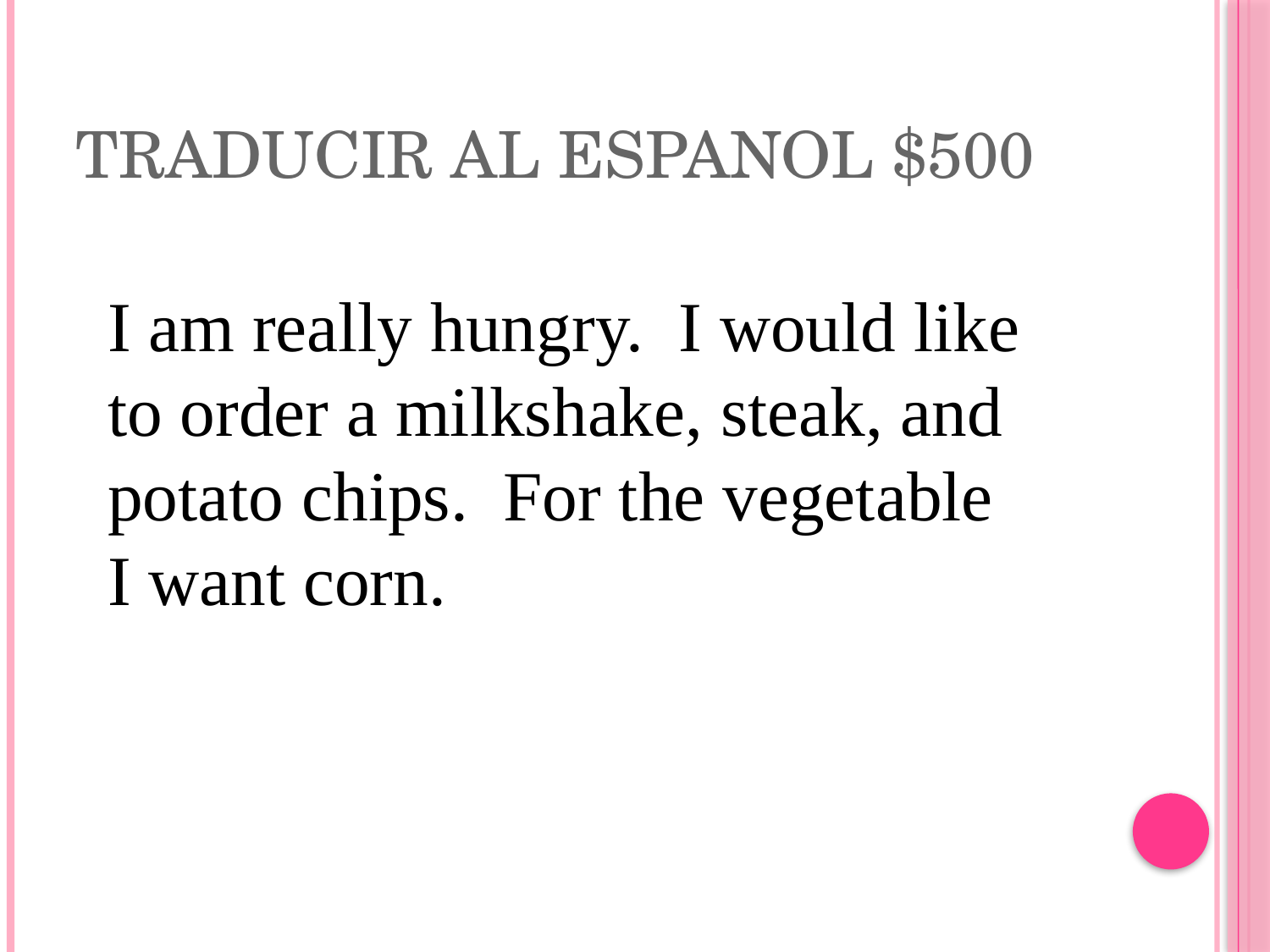

# Traducir al espanol $500
I am really hungry.  I would like to order a milkshake, steak, and potato chips.  For the vegetable I want corn.